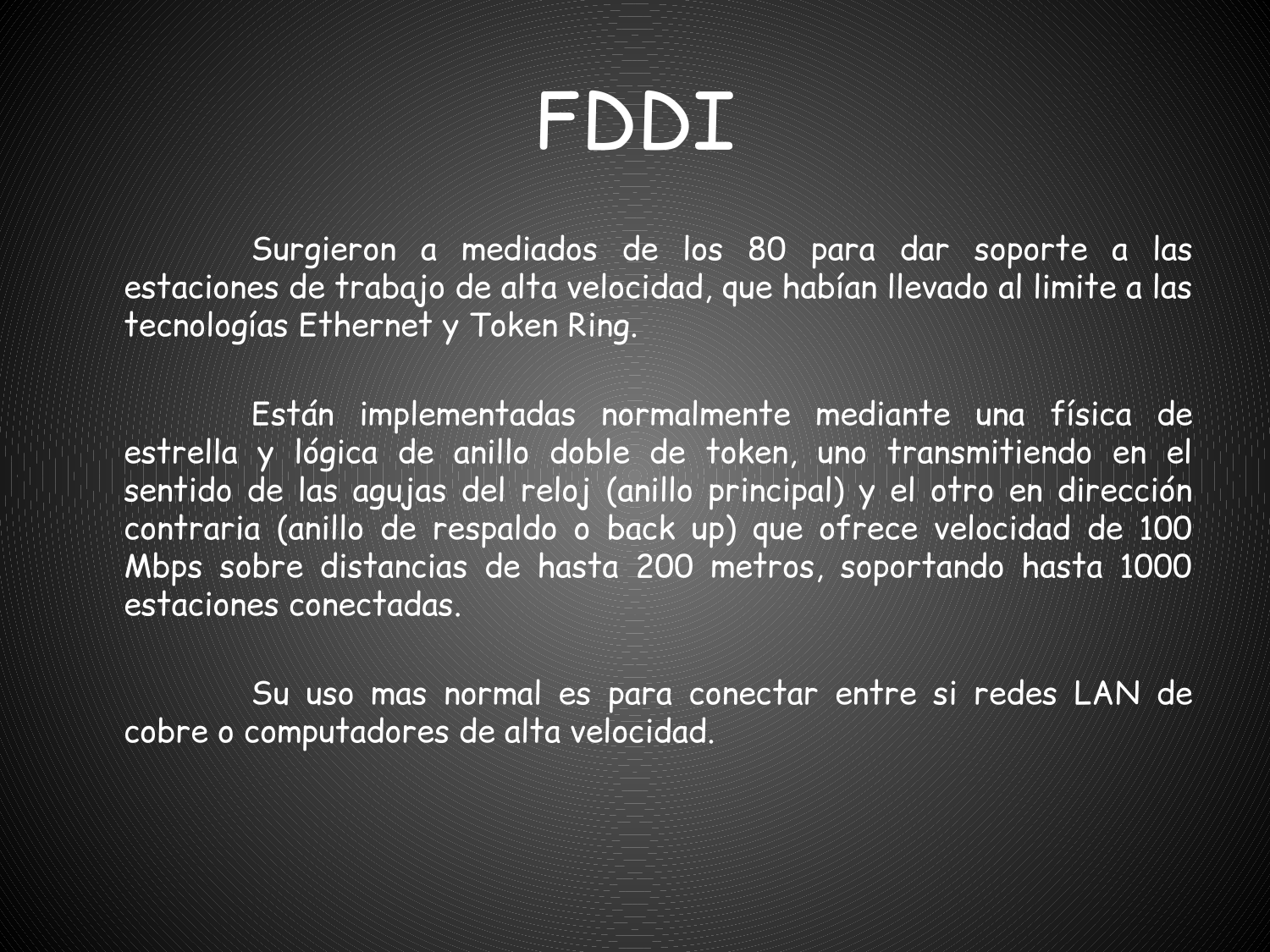

# FDDI
		Surgieron a mediados de los 80 para dar soporte a las estaciones de trabajo de alta velocidad, que habían llevado al limite a las tecnologías Ethernet y Token Ring.

		Están implementadas normalmente mediante una física de estrella y lógica de anillo doble de token, uno transmitiendo en el sentido de las agujas del reloj (anillo principal) y el otro en dirección contraria (anillo de respaldo o back up) que ofrece velocidad de 100 Mbps sobre distancias de hasta 200 metros, soportando hasta 1000 estaciones conectadas.

		Su uso mas normal es para conectar entre si redes LAN de cobre o computadores de alta velocidad.